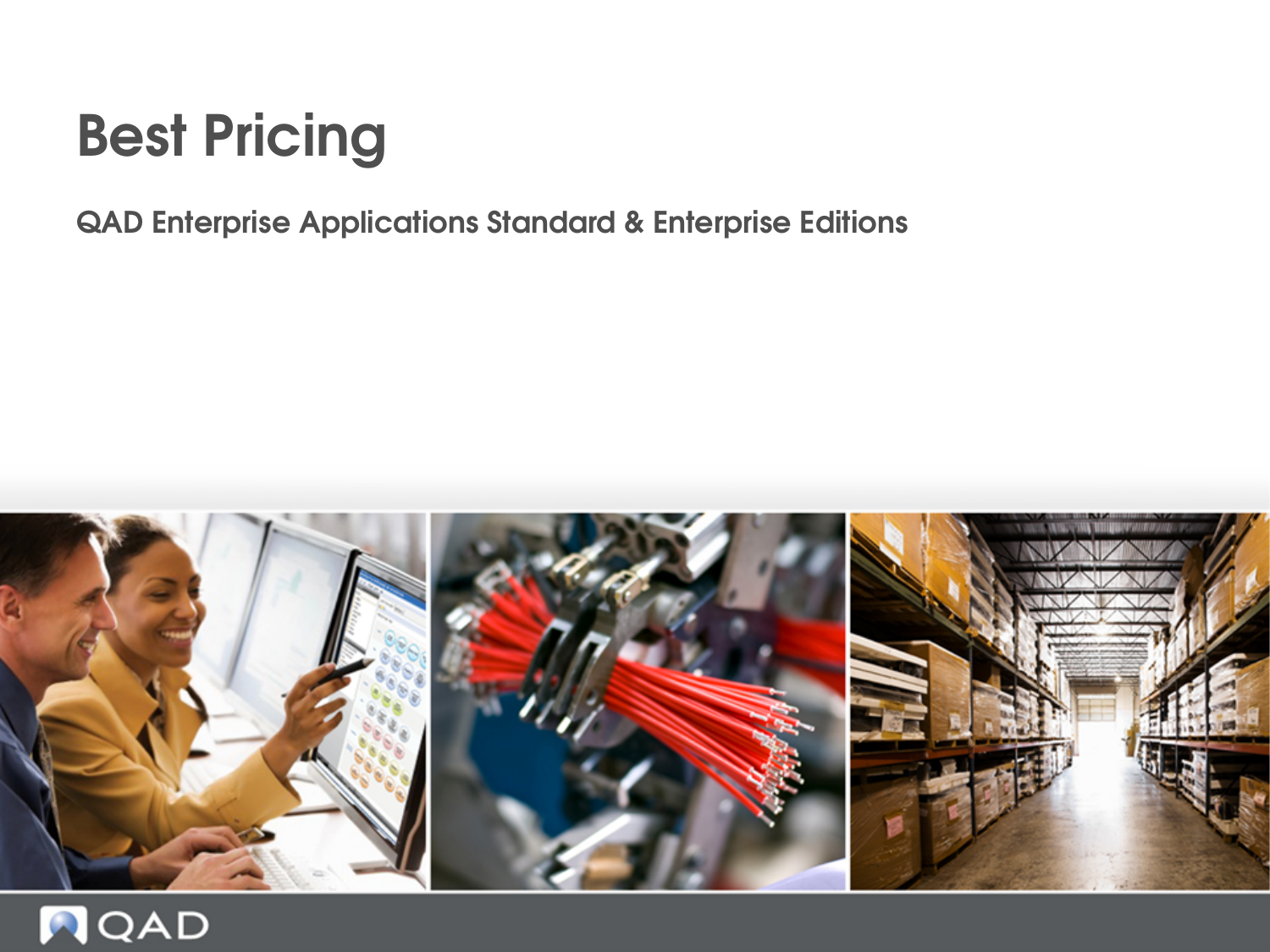

# Best Pricing
QAD Enterprise Applications Standard & Enterprise Editions